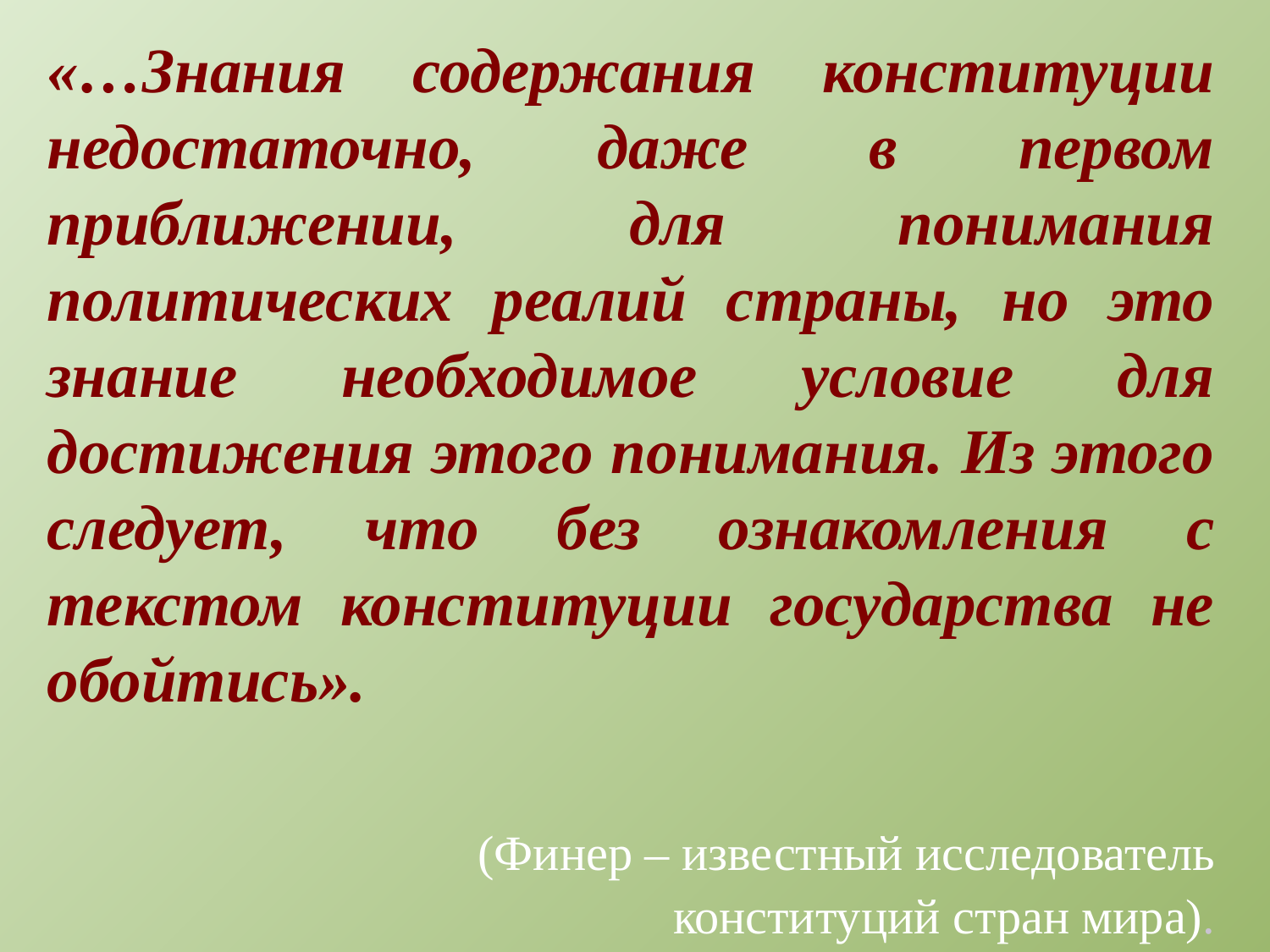

«…Знания содержания конституции недостаточно, даже в первом приближении, для понимания политических реалий страны, но это знание необходимое условие для достижения этого понимания. Из этого следует, что без ознакомления с текстом конституции государства не обойтись».

         (Финер – известный исследователь
 конституций стран мира).